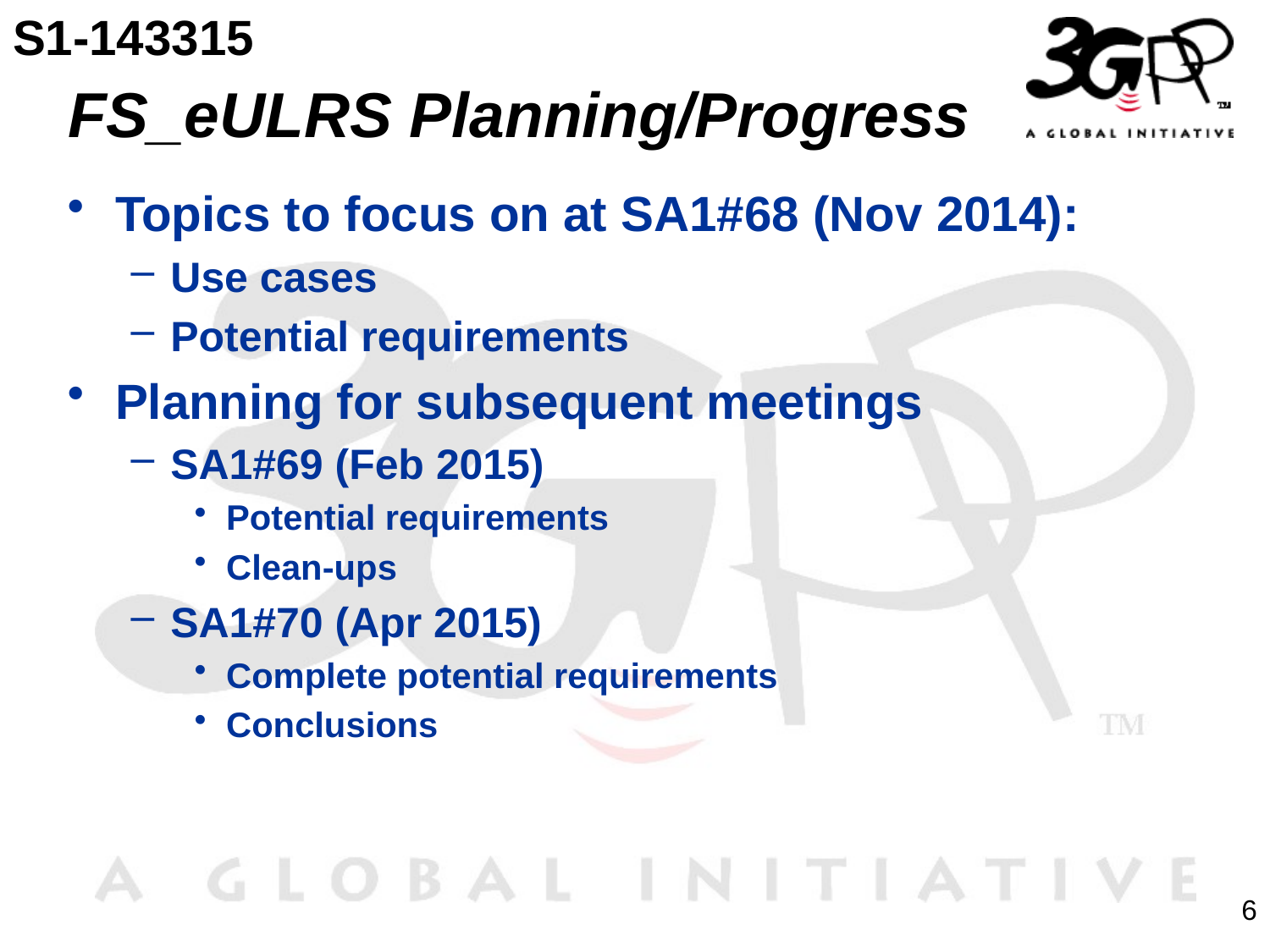

S1-143315
# FS_eULRS Planning/Progress
Topics to focus on at SA1#68 (Nov 2014):
Use cases
Potential requirements
Planning for subsequent meetings
SA1#69 (Feb 2015)
Potential requirements
Clean-ups
SA1#70 (Apr 2015)
Complete potential requirements
Conclusions
6